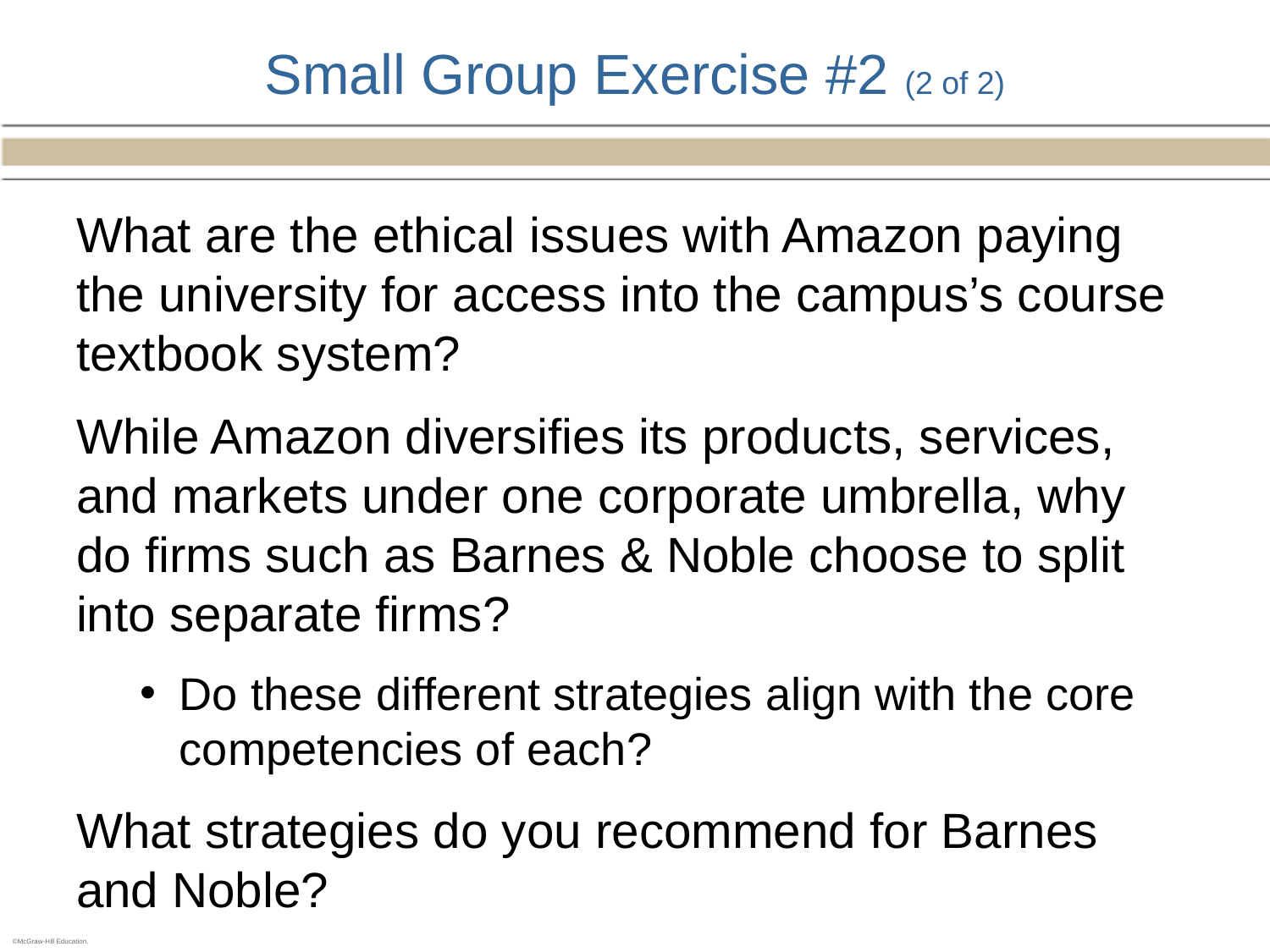

# Small Group Exercise #2 (2 of 2)
What are the ethical issues with Amazon paying the university for access into the campus’s course textbook system?
While Amazon diversifies its products, services, and markets under one corporate umbrella, why do firms such as Barnes & Noble choose to split into separate firms?
Do these different strategies align with the core competencies of each?
What strategies do you recommend for Barnes and Noble?